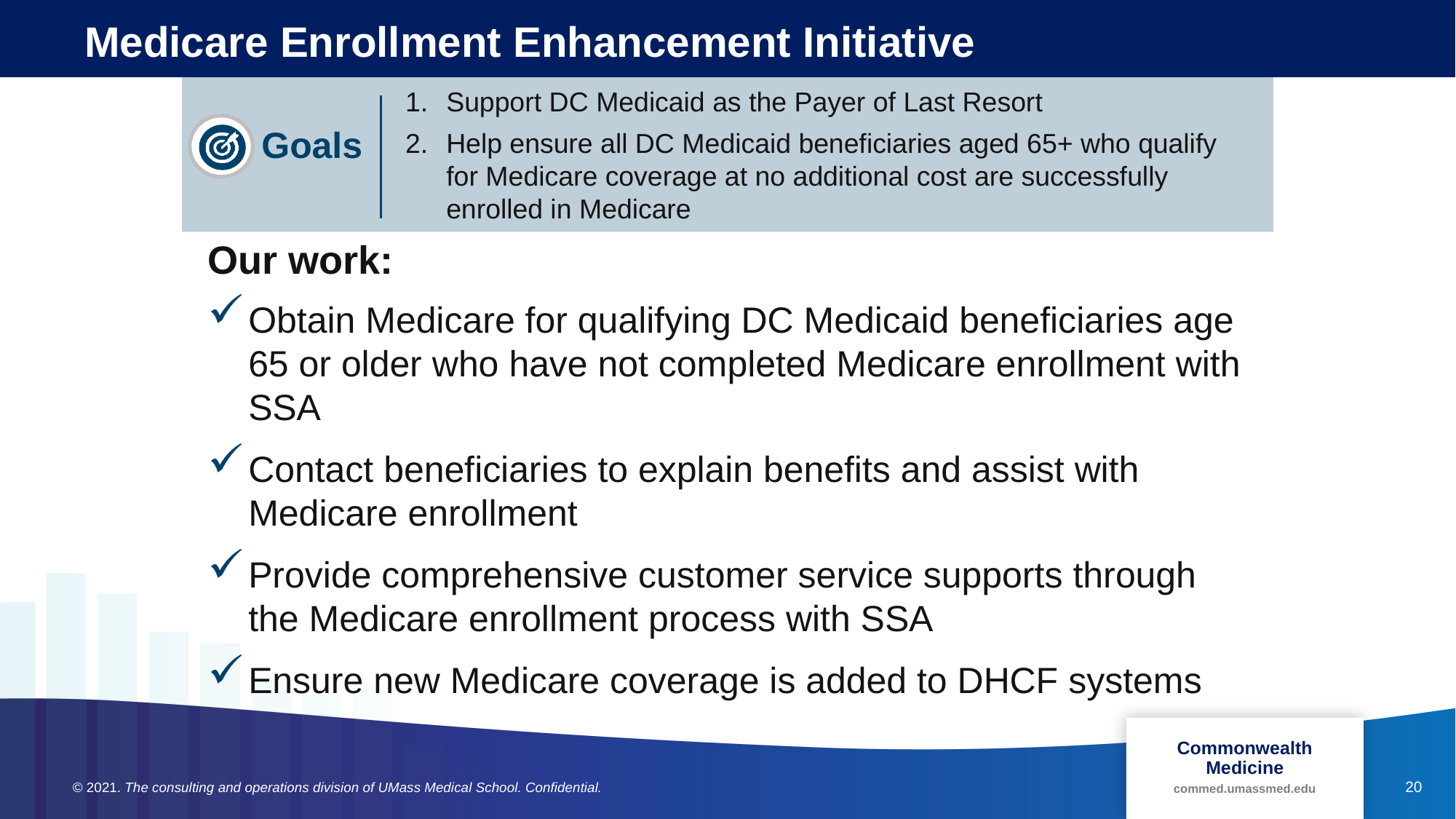

# Medicare Enrollment Enhancement Initiative

Support DC Medicaid as the Payer of Last Resort
Help ensure all DC Medicaid beneficiaries aged 65+ who qualify for Medicare coverage at no additional cost are successfully enrolled in Medicare

Goals
Our work:
Obtain Medicare for qualifying DC Medicaid beneficiaries age 65 or older who have not completed Medicare enrollment with SSA
Contact beneficiaries to explain benefits and assist with Medicare enrollment
Provide comprehensive customer service supports through the Medicare enrollment process with SSA
Ensure new Medicare coverage is added to DHCF systems
20